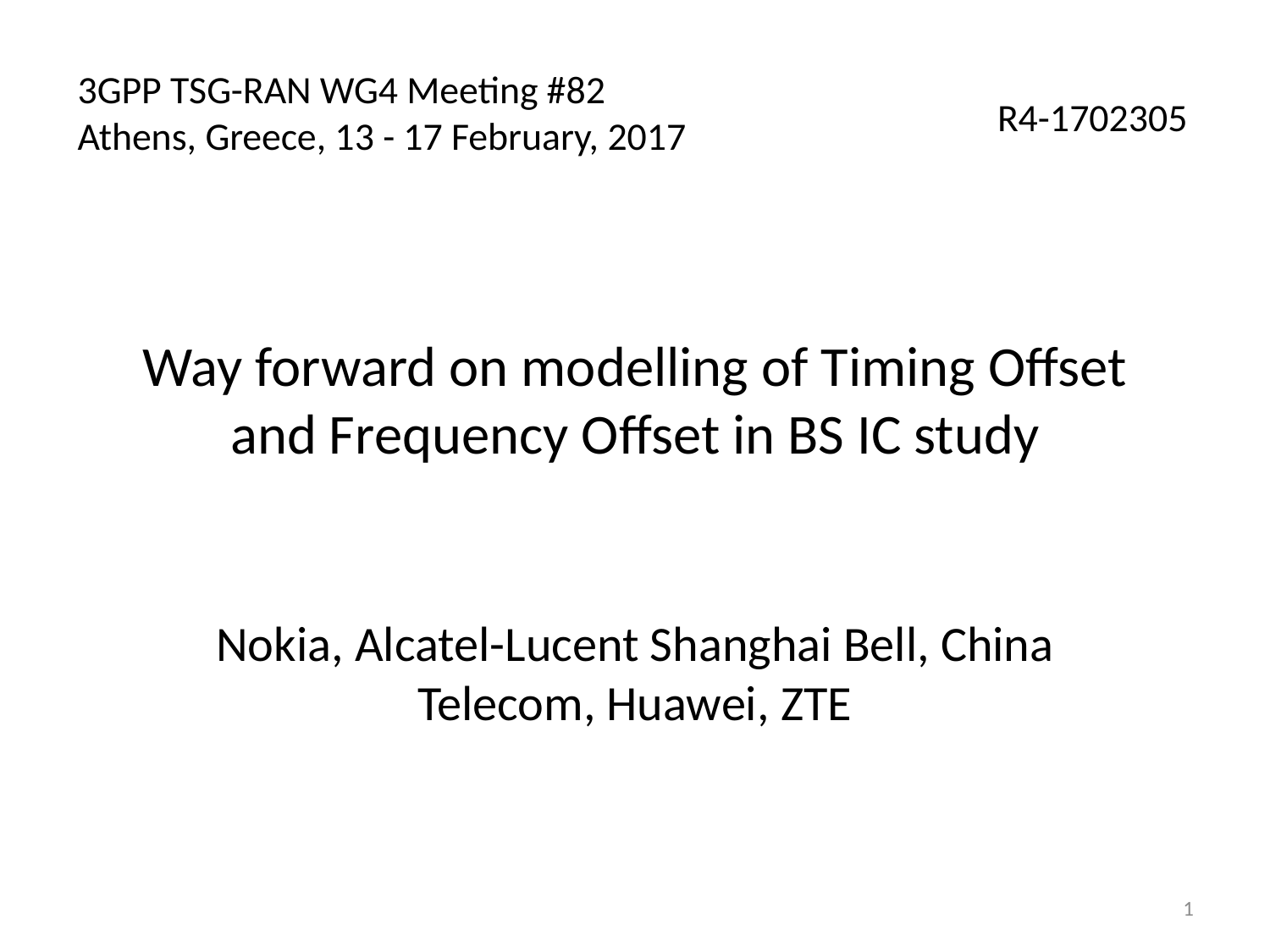

3GPP TSG-RAN WG4 Meeting #82
Athens, Greece, 13 - 17 February, 2017
R4-1702305
# Way forward on modelling of Timing Offset and Frequency Offset in BS IC study
Nokia, Alcatel-Lucent Shanghai Bell, China Telecom, Huawei, ZTE
1